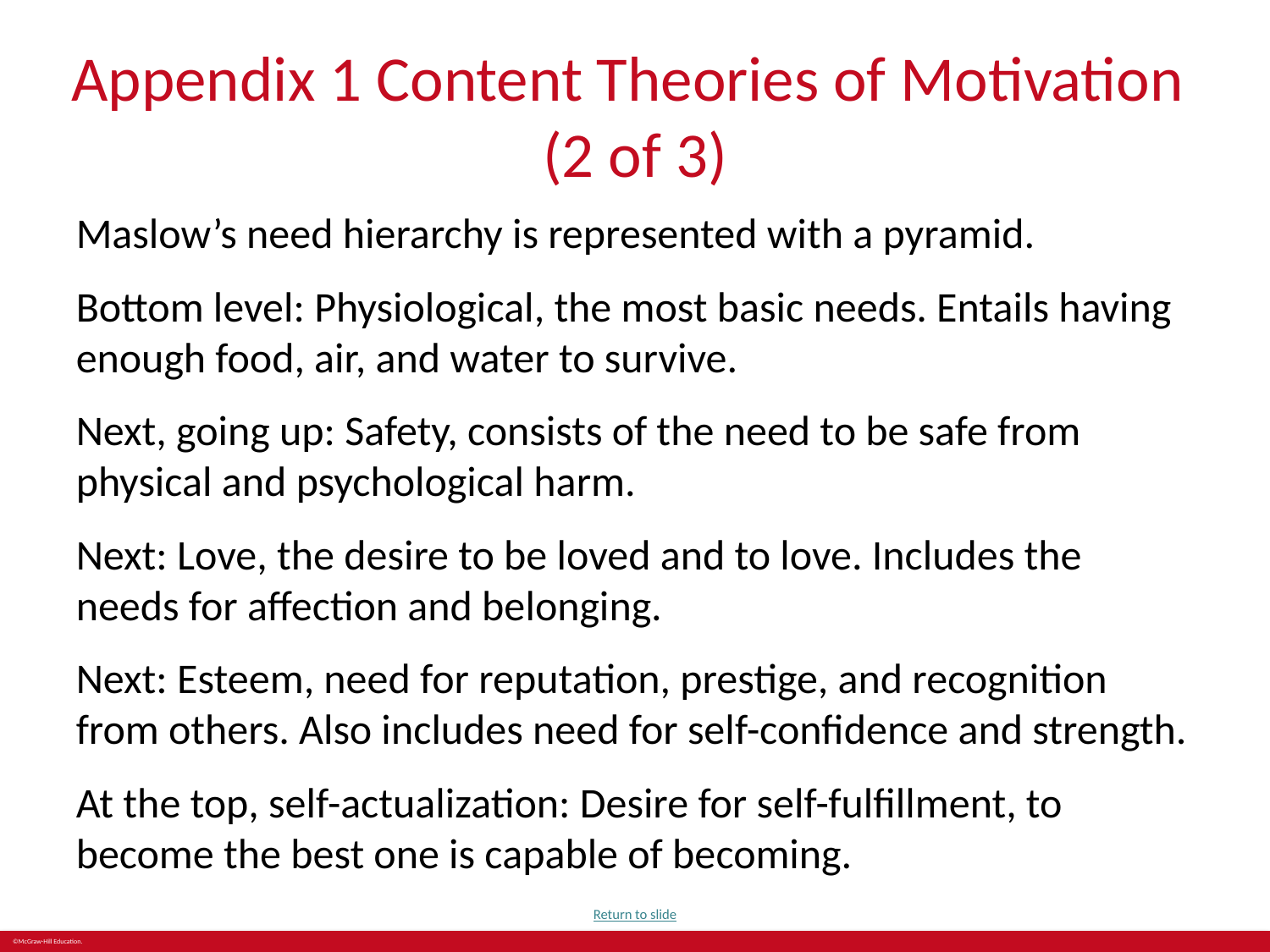

# Appendix 1 Content Theories of Motivation (2 of 3)
Maslow’s need hierarchy is represented with a pyramid.
Bottom level: Physiological, the most basic needs. Entails having enough food, air, and water to survive.
Next, going up: Safety, consists of the need to be safe from physical and psychological harm.
Next: Love, the desire to be loved and to love. Includes the needs for affection and belonging.
Next: Esteem, need for reputation, prestige, and recognition from others. Also includes need for self-confidence and strength.
At the top, self-actualization: Desire for self-fulfillment, to become the best one is capable of becoming.
Return to slide